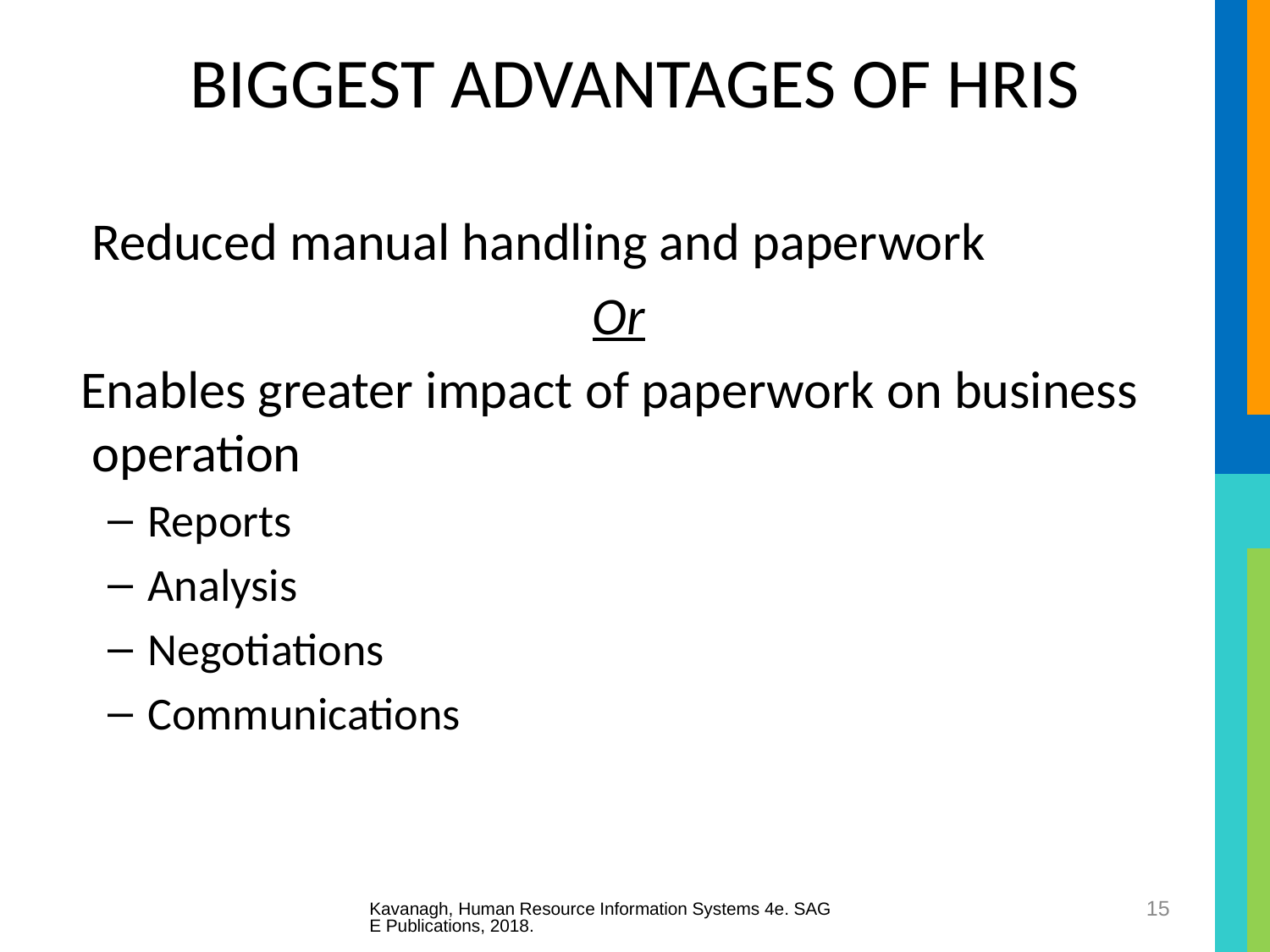

# BIGGEST ADVANTAGES OF HRIS
	Reduced manual handling and paperwork
Or
   Enables greater impact of paperwork on business operation
Reports
Analysis
Negotiations
Communications
Kavanagh, Human Resource Information Systems 4e. SAGE Publications, 2018.
15